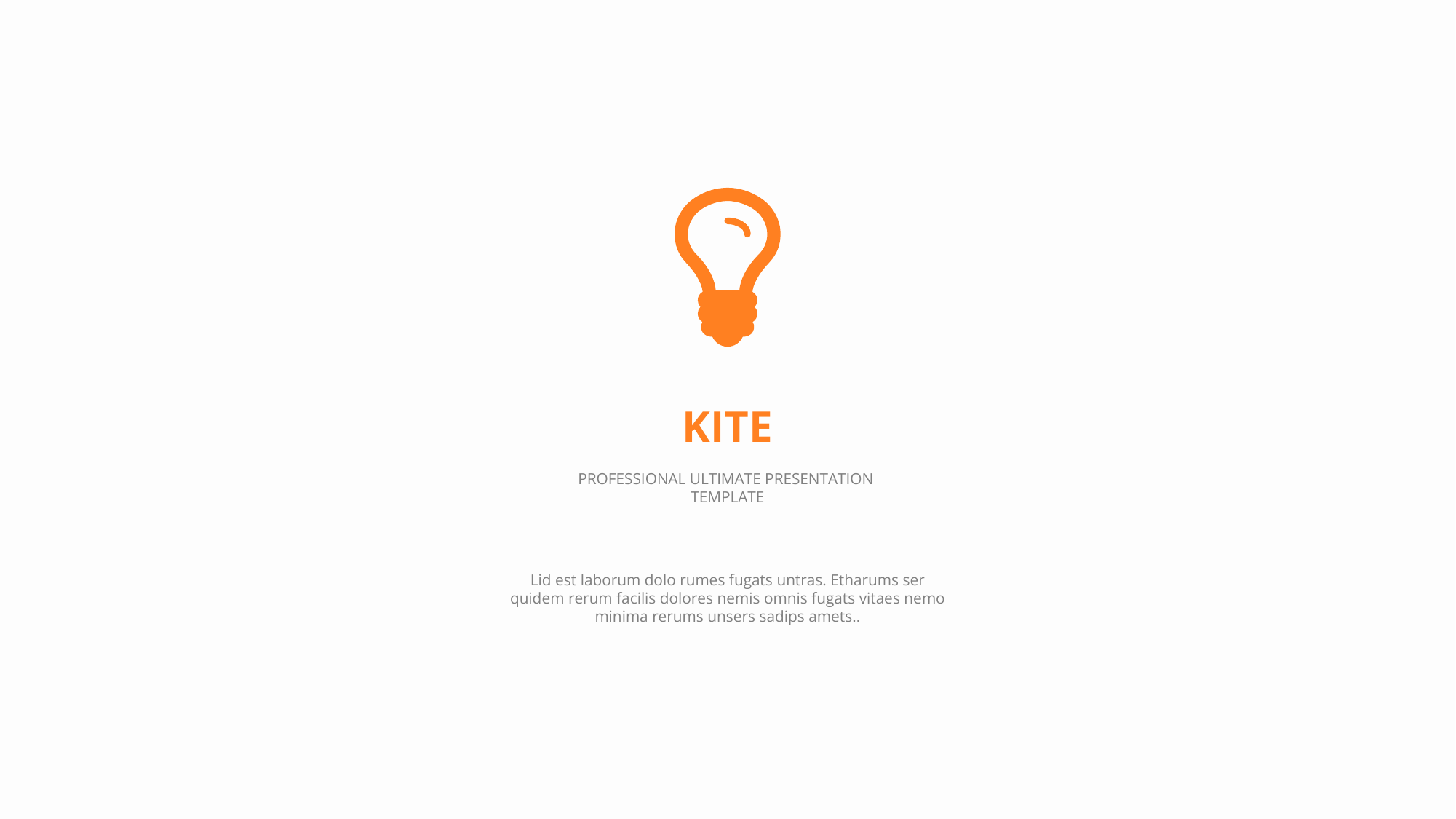

KITE

PROFESSIONAL ULTIMATE PRESENTATION
TEMPLATE
Lid est laborum dolo rumes fugats untras. Etharums ser quidem rerum facilis dolores nemis omnis fugats vitaes nemo minima rerums unsers sadips amets..